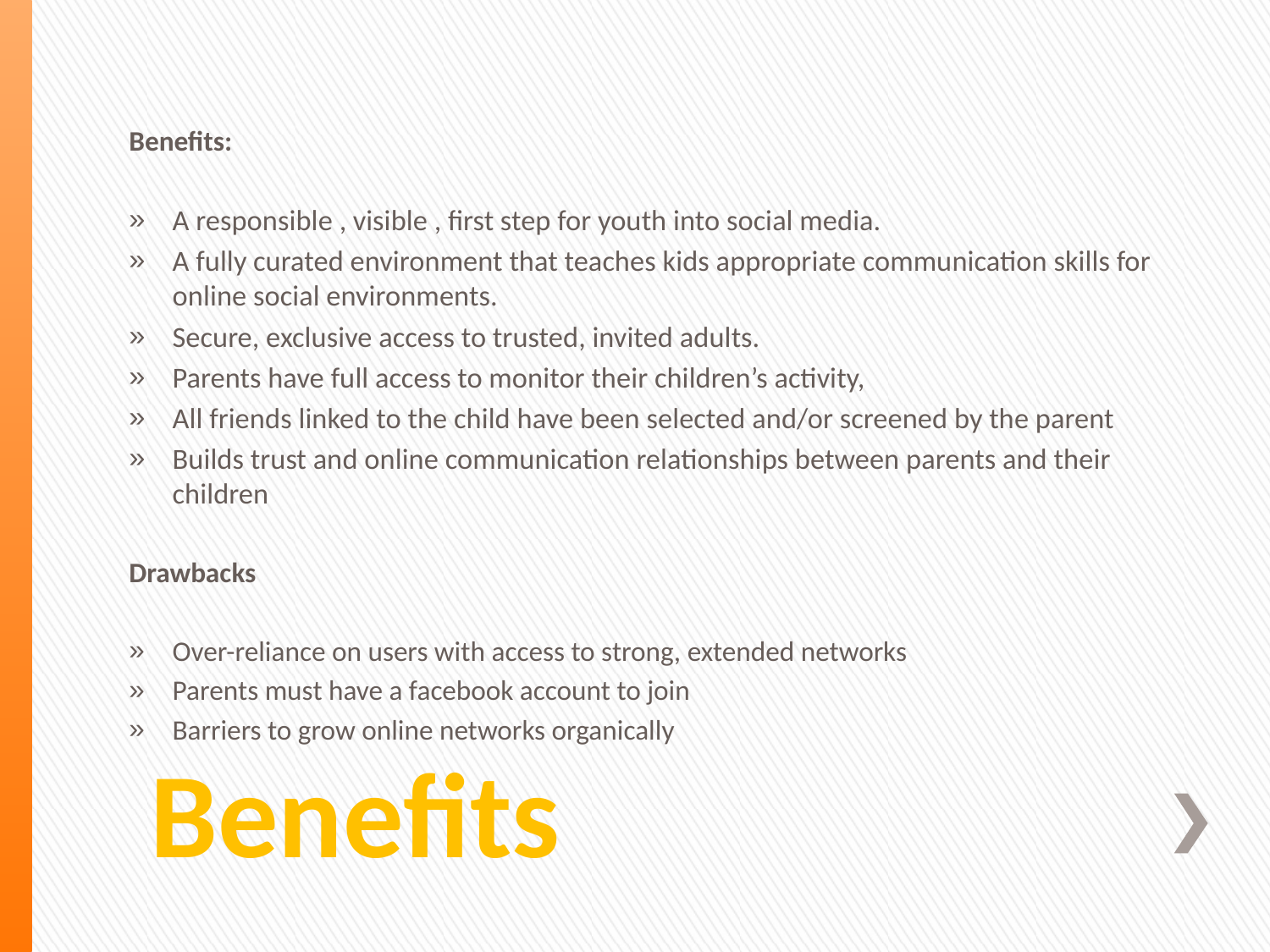

Benefits:

A responsible , visible , first step for youth into social media.
A fully curated environment that teaches kids appropriate communication skills for online social environments.
Secure, exclusive access to trusted, invited adults.
Parents have full access to monitor their children’s activity,
All friends linked to the child have been selected and/or screened by the parent
Builds trust and online communication relationships between parents and their children

Drawbacks

Over-reliance on users with access to strong, extended networks
Parents must have a facebook account to join
Barriers to grow online networks organically
# Benefits